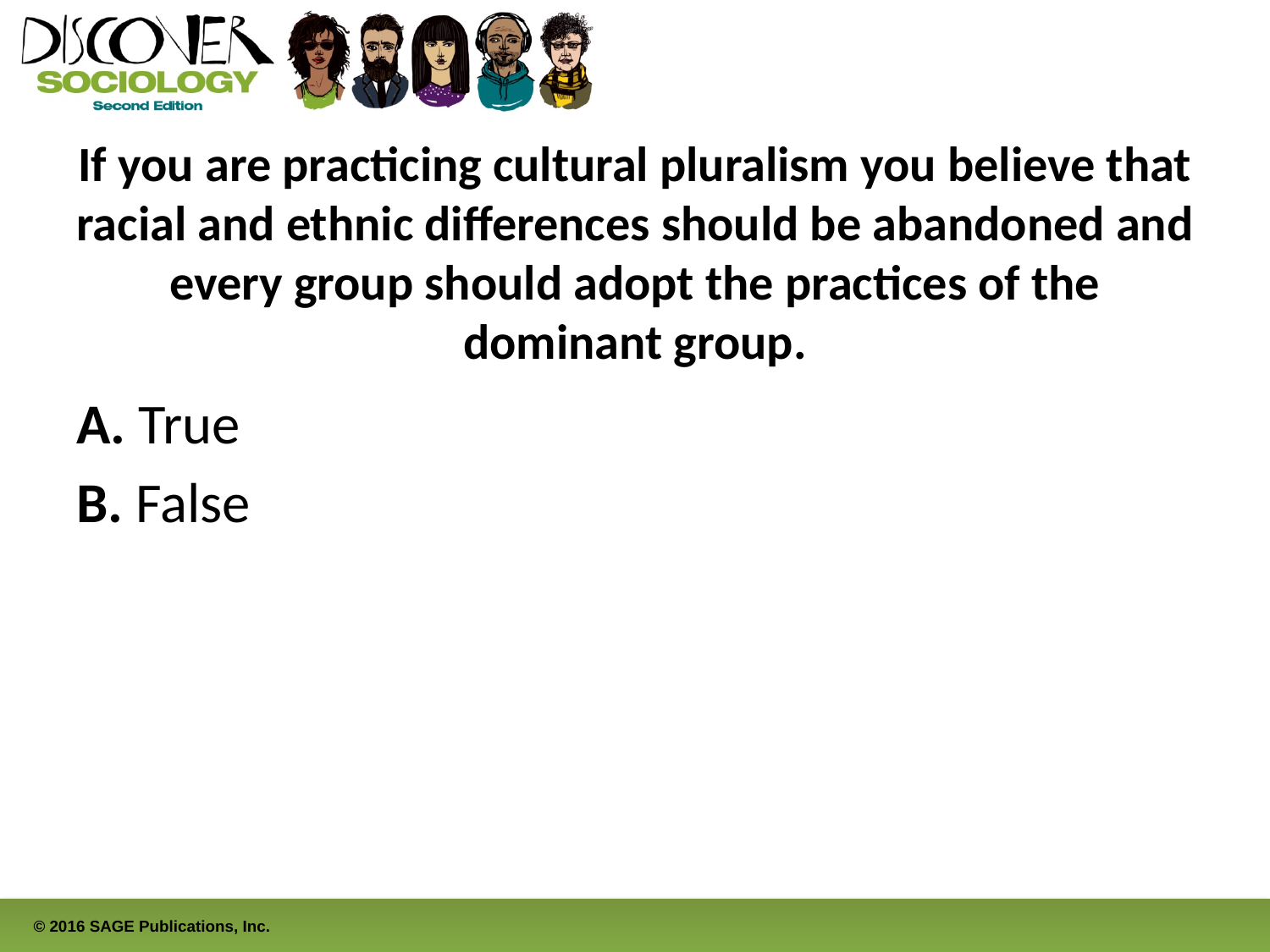

# If you are practicing cultural pluralism you believe that racial and ethnic differences should be abandoned and every group should adopt the practices of the dominant group.
A. True
B. False